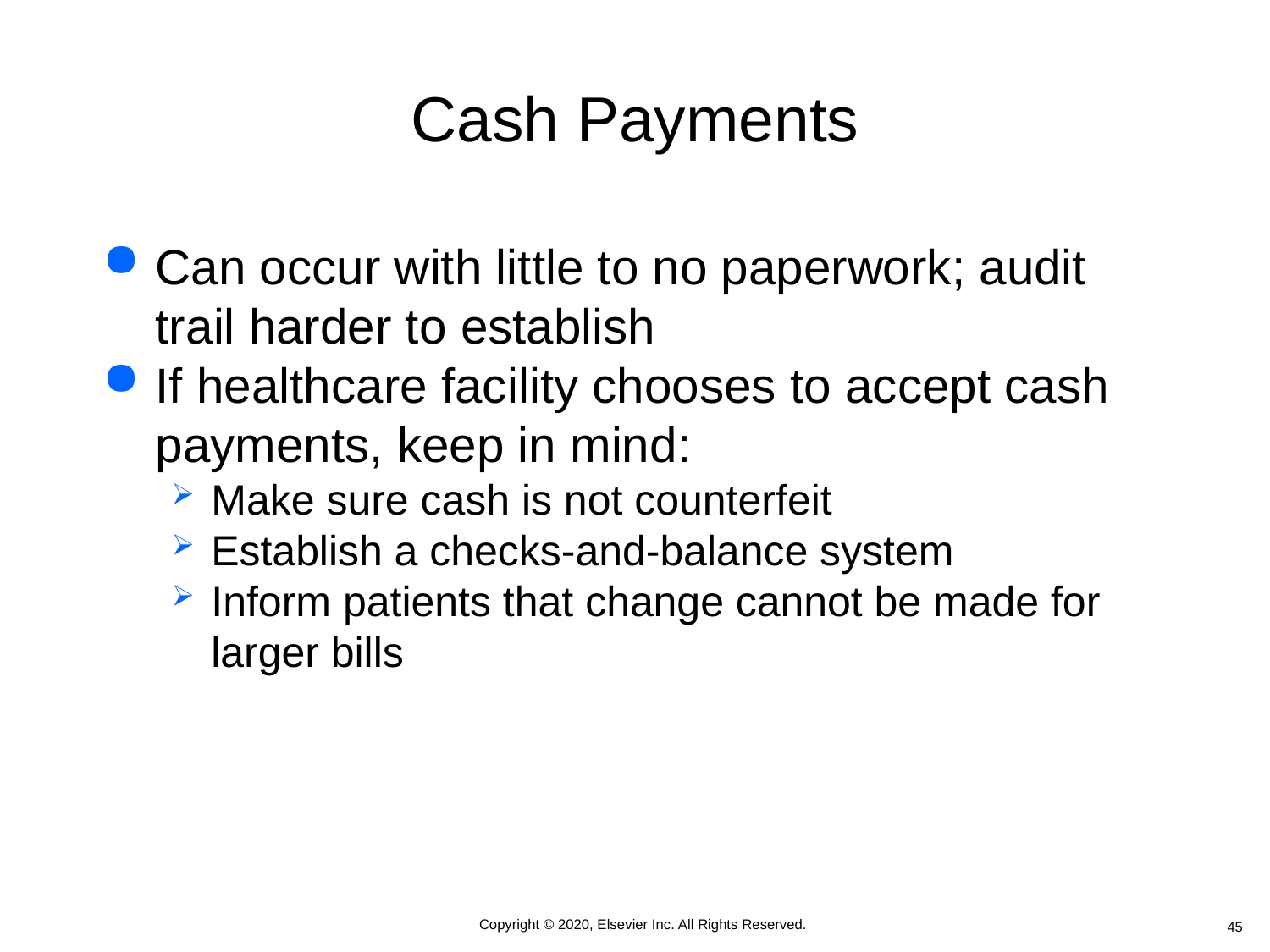

# Cash Payments
Can occur with little to no paperwork; audit trail harder to establish
If healthcare facility chooses to accept cash payments, keep in mind:
Make sure cash is not counterfeit
Establish a checks-and-balance system
Inform patients that change cannot be made for larger bills